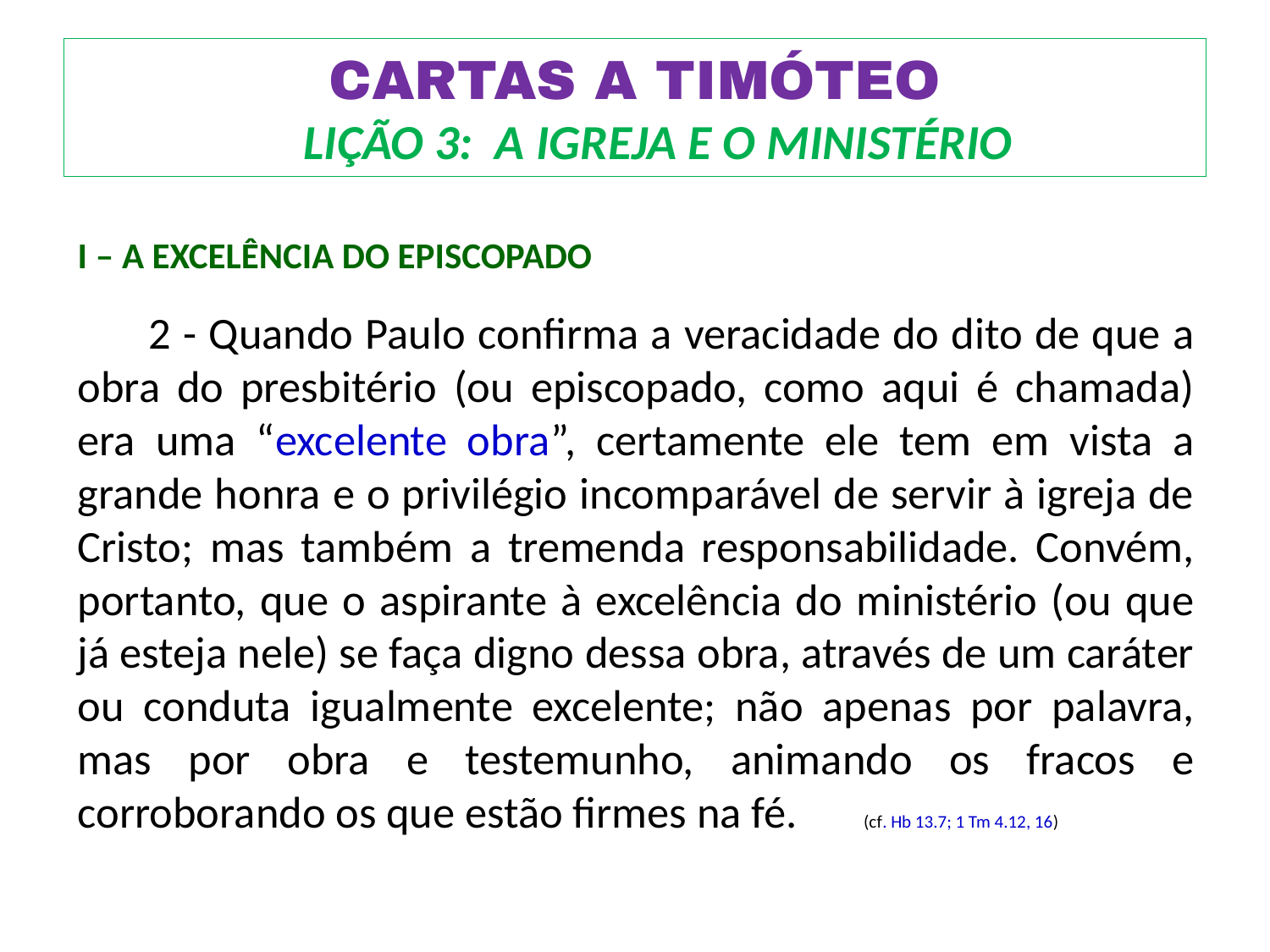

# CARTAS A TIMÓTEO LIÇÃO 3:  A IGREJA E O MINISTÉRIO
I – A EXCELÊNCIA DO EPISCOPADO

	2 - Quando Paulo confirma a veracidade do dito de que a obra do presbitério (ou episcopado, como aqui é chamada) era uma “excelente obra”, certamente ele tem em vista a grande honra e o privilégio incomparável de servir à igreja de Cristo; mas também a tremenda responsabilidade. Convém, portanto, que o aspirante à excelência do ministério (ou que já esteja nele) se faça digno dessa obra, através de um caráter ou conduta igualmente excelente; não apenas por palavra, mas por obra e testemunho, animando os fracos e corroborando os que estão firmes na fé.		 (cf. Hb 13.7; 1 Tm 4.12, 16)